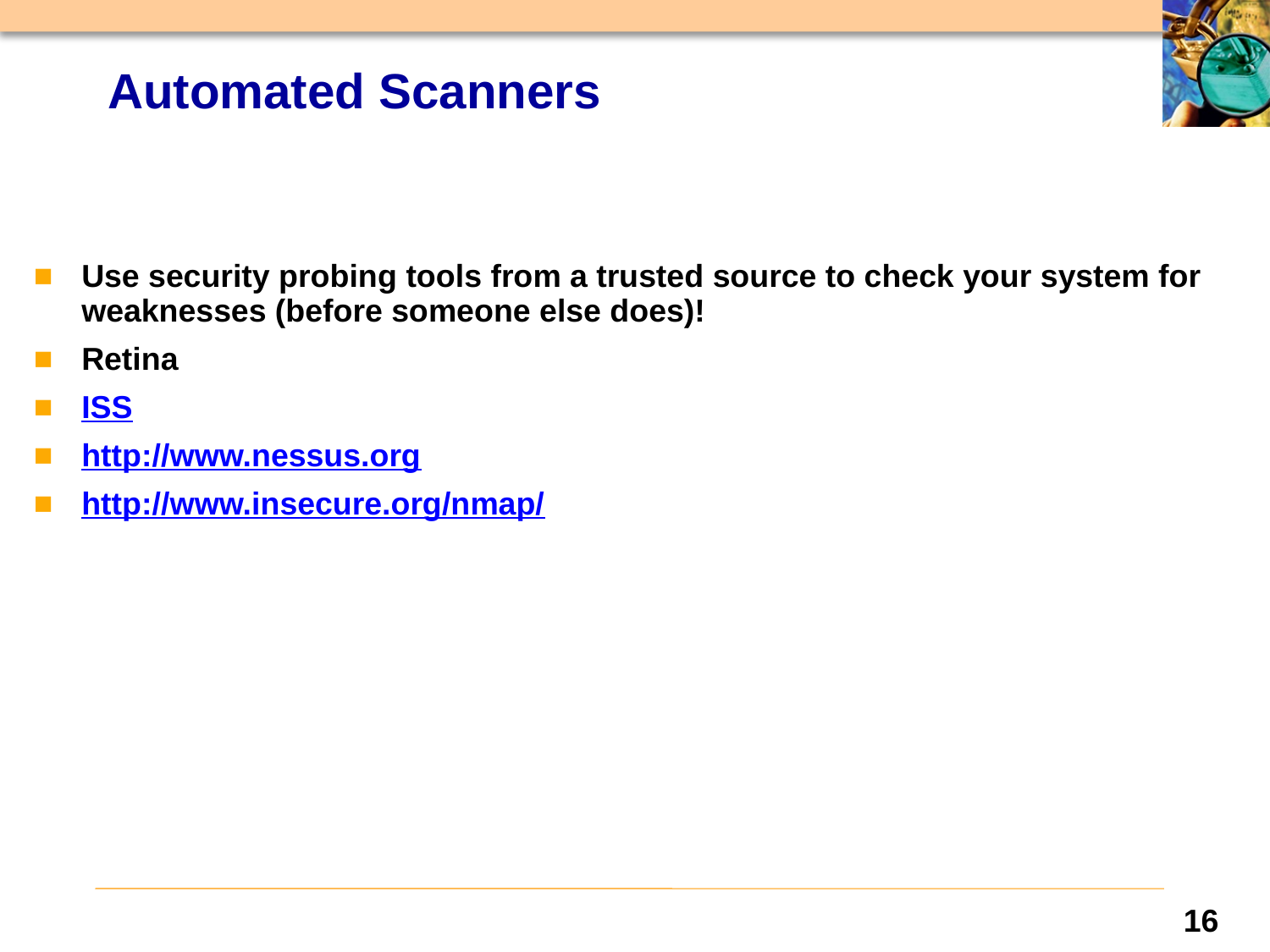

Automated Scanners
Use security probing tools from a trusted source to check your system for weaknesses (before someone else does)!
Retina
ISS
http://www.nessus.org
http://www.insecure.org/nmap/